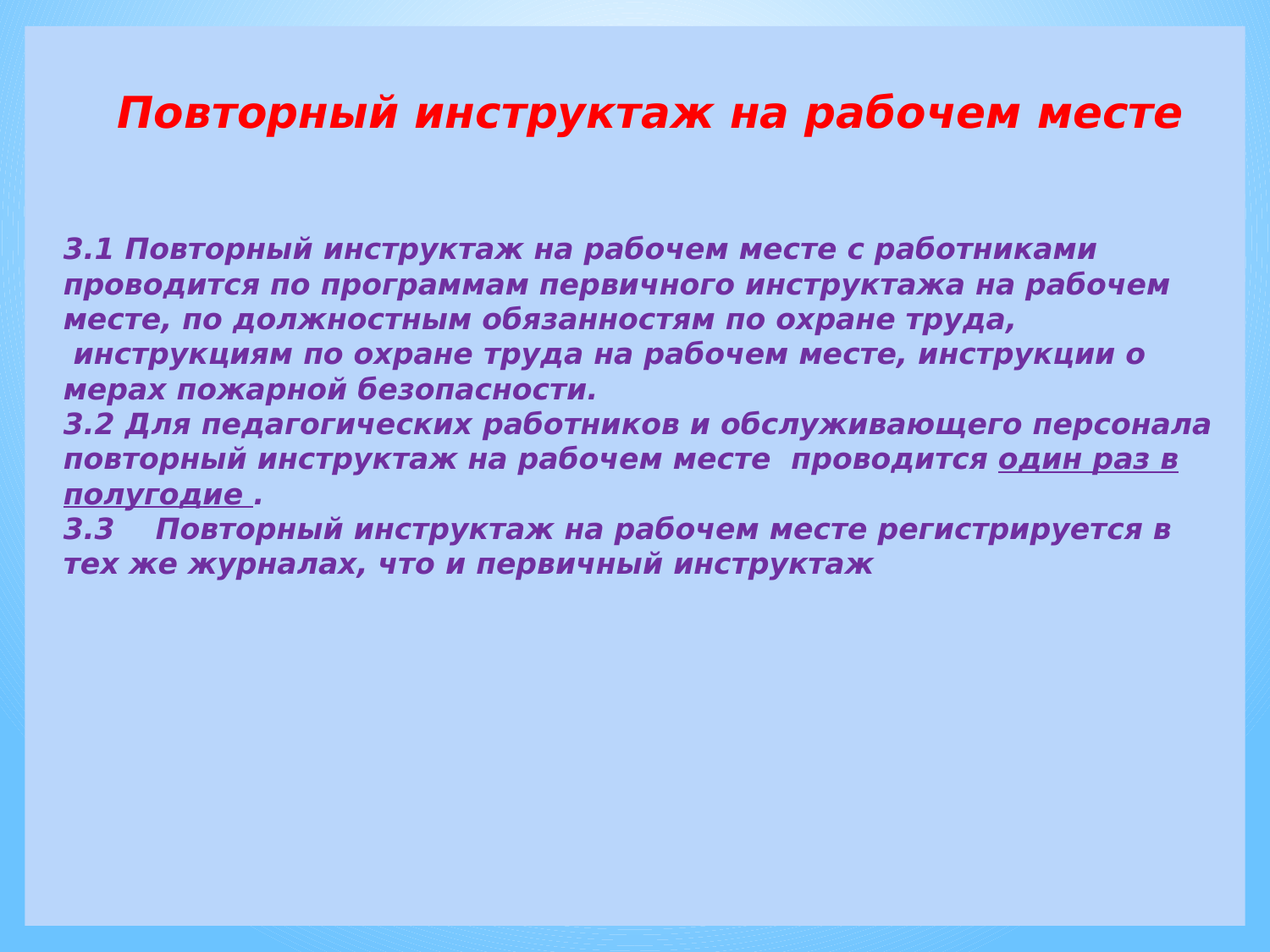

# Повторный инструктаж на рабочем месте 3.1 Повторный инструктаж на рабочем месте с работниками проводится по программам первичного инструктажа на рабочем месте, по должностным обязанностям по охране труда, инструкциям по охране труда на рабочем месте, инструкции о мерах пожарной безопасности. 3.2 Для педагогических работников и обслуживающего персонала повторный инструктаж на рабочем месте  проводится один раз в полугодие . 3.3    Повторный инструктаж на рабочем месте регистрируется в тех же журналах, что и первичный инструктаж